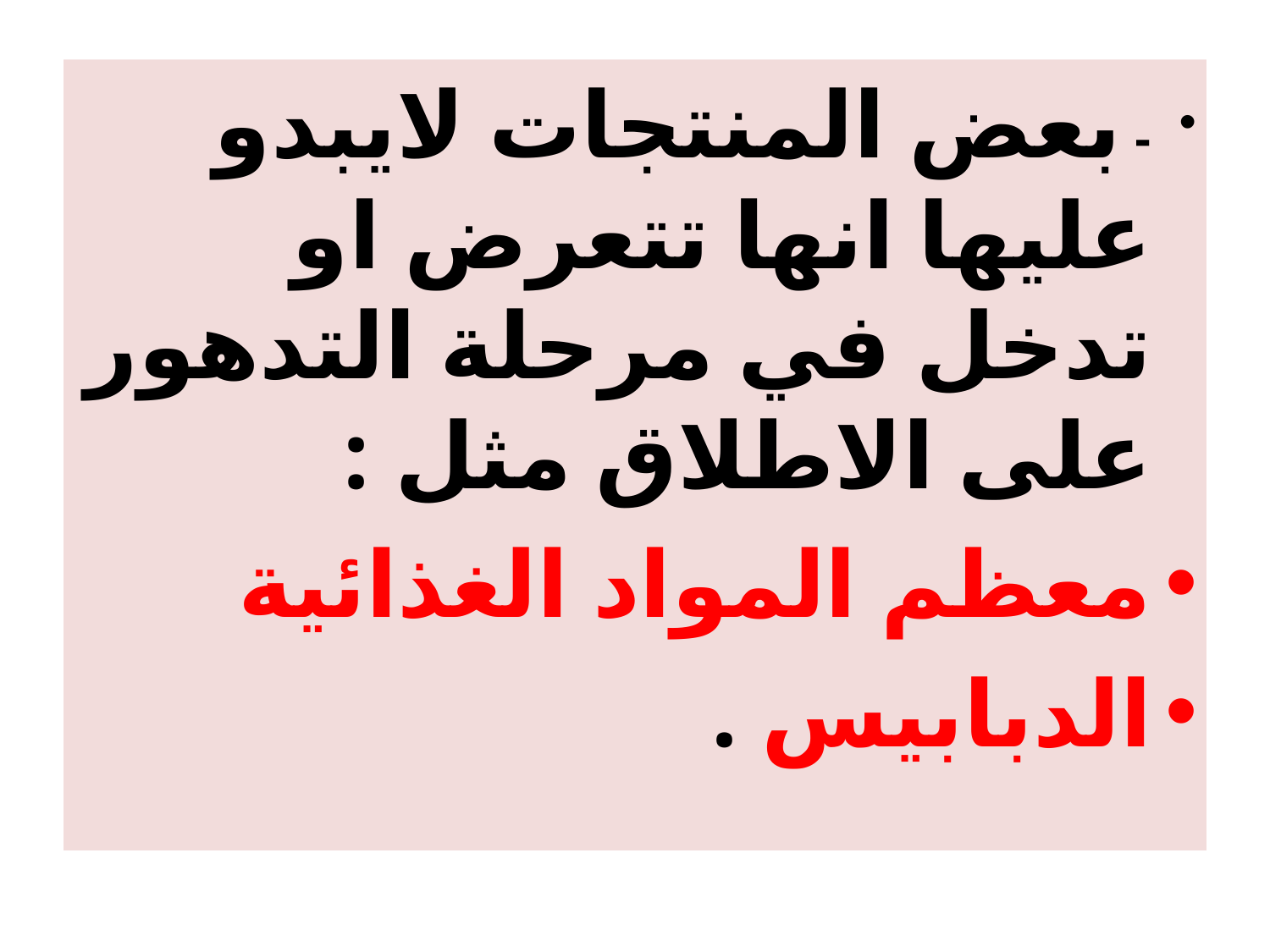

#
- بعض المنتجات لايبدو عليها انها تتعرض او تدخل في مرحلة التدهور على الاطلاق مثل :
معظم المواد الغذائية
الدبابيس .